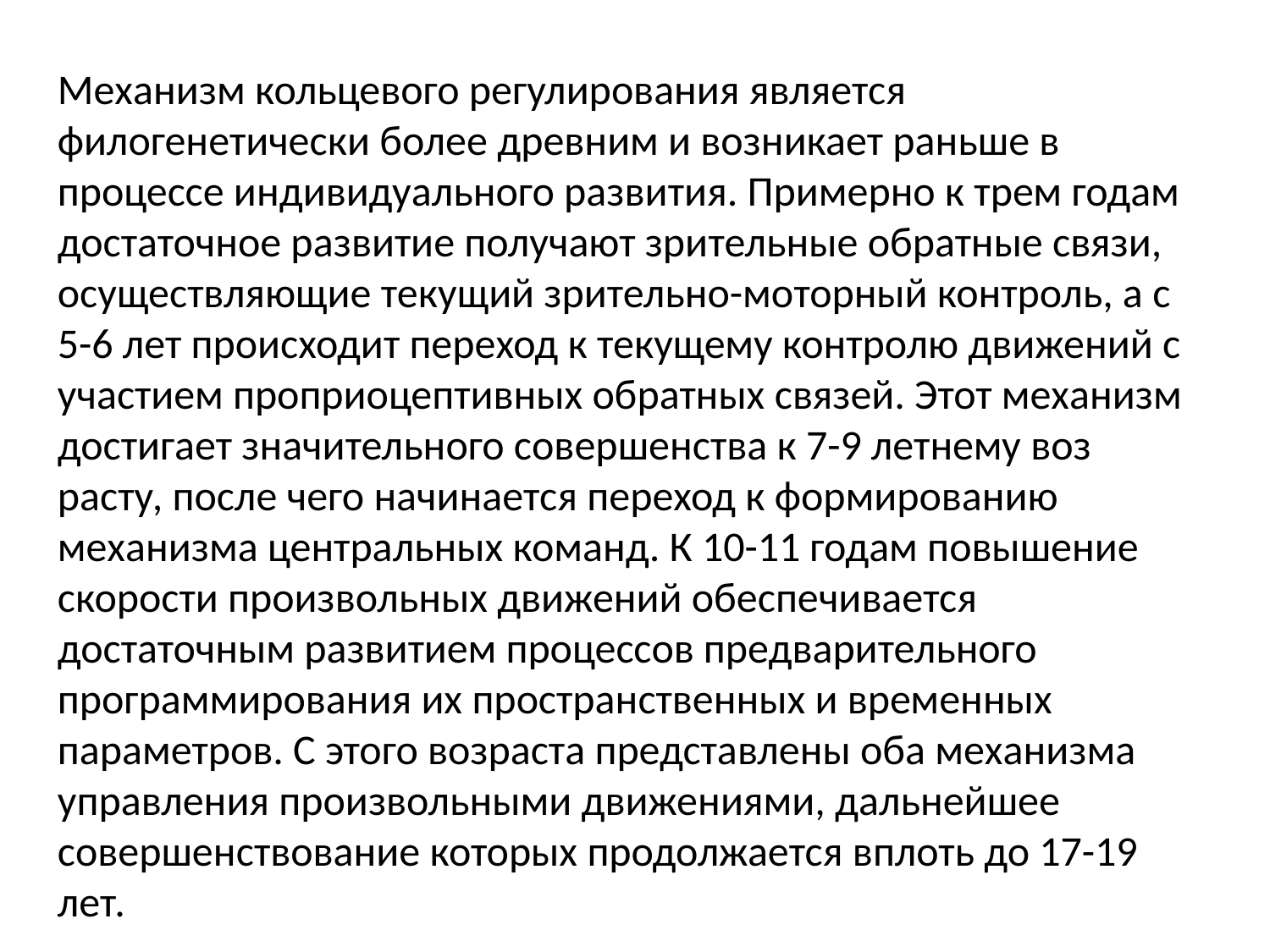

Механизм кольцевого регулирования является филогенетически более древним и возникает раньше в процессе индивидуального разви­тия. Примерно к трем годам достаточное развитие получают зри­тельные обратные связи, осуществляющие текущий зрительно-мо­торный контроль, а с 5-6 лет происходит переход к текущему контро­лю движений с участием проприоцептивных обратных связей. Этот механизм достигает значительного совершенства к 7-9 летнему воз­расту, после чего начинается переход к формированию механизма центральных команд. К 10-11 годам повышение скорости произ­вольных движений обеспечивается достаточным развитием процес­сов предварительного программирования их пространственных и временных параметров. С этого возраста представлены оба механизма управления произвольными движениями, дальнейшее совершен­ствование которых продолжается вплоть до 17-19 лет.